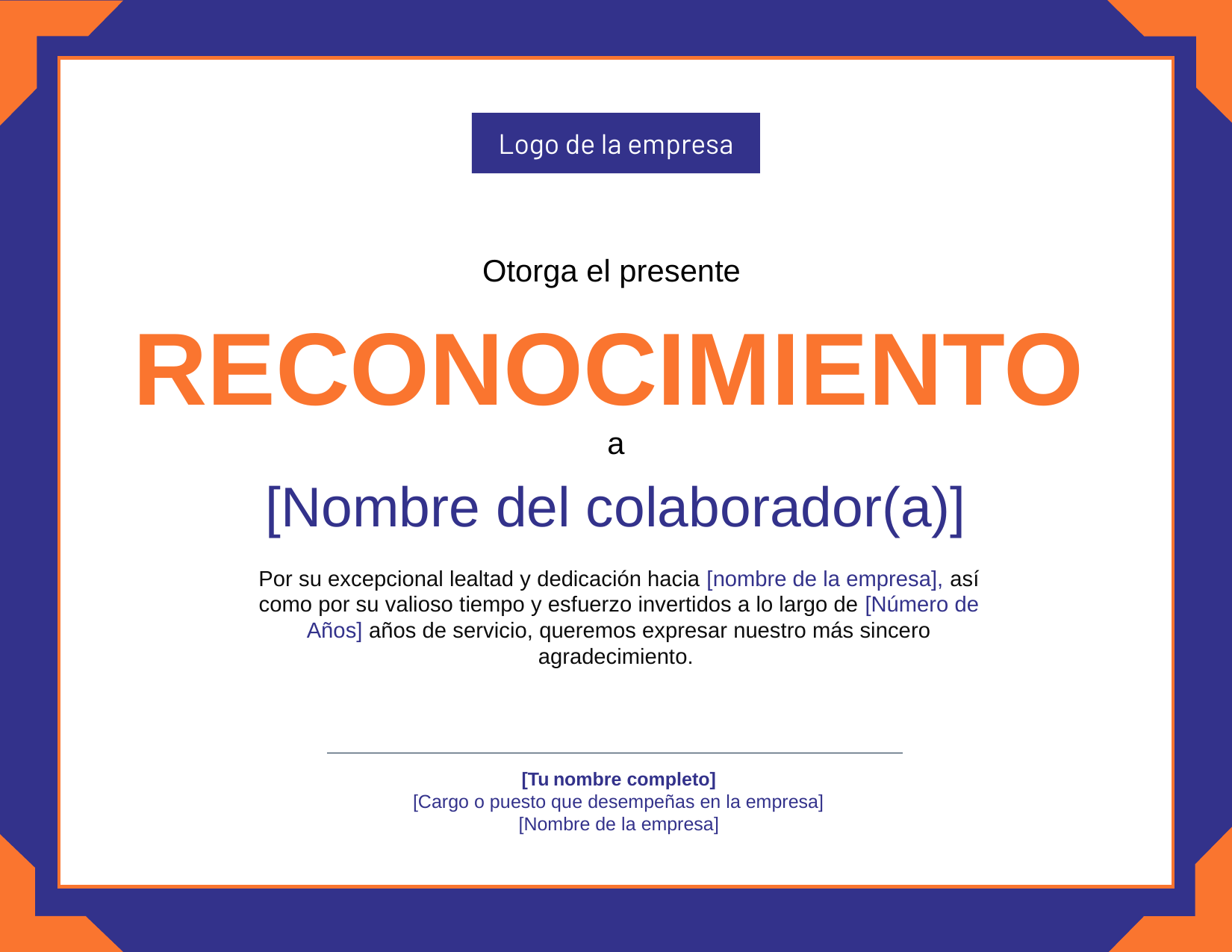

Logo de la empresa
Otorga el presente
RECONOCIMIENTO
a
[Nombre del colaborador(a)]
Por su excepcional lealtad y dedicación hacia [nombre de la empresa], así como por su valioso tiempo y esfuerzo invertidos a lo largo de [Número de Años] años de servicio, queremos expresar nuestro más sincero agradecimiento.
[Tu nombre completo]
[Cargo o puesto que desempeñas en la empresa]
[Nombre de la empresa]